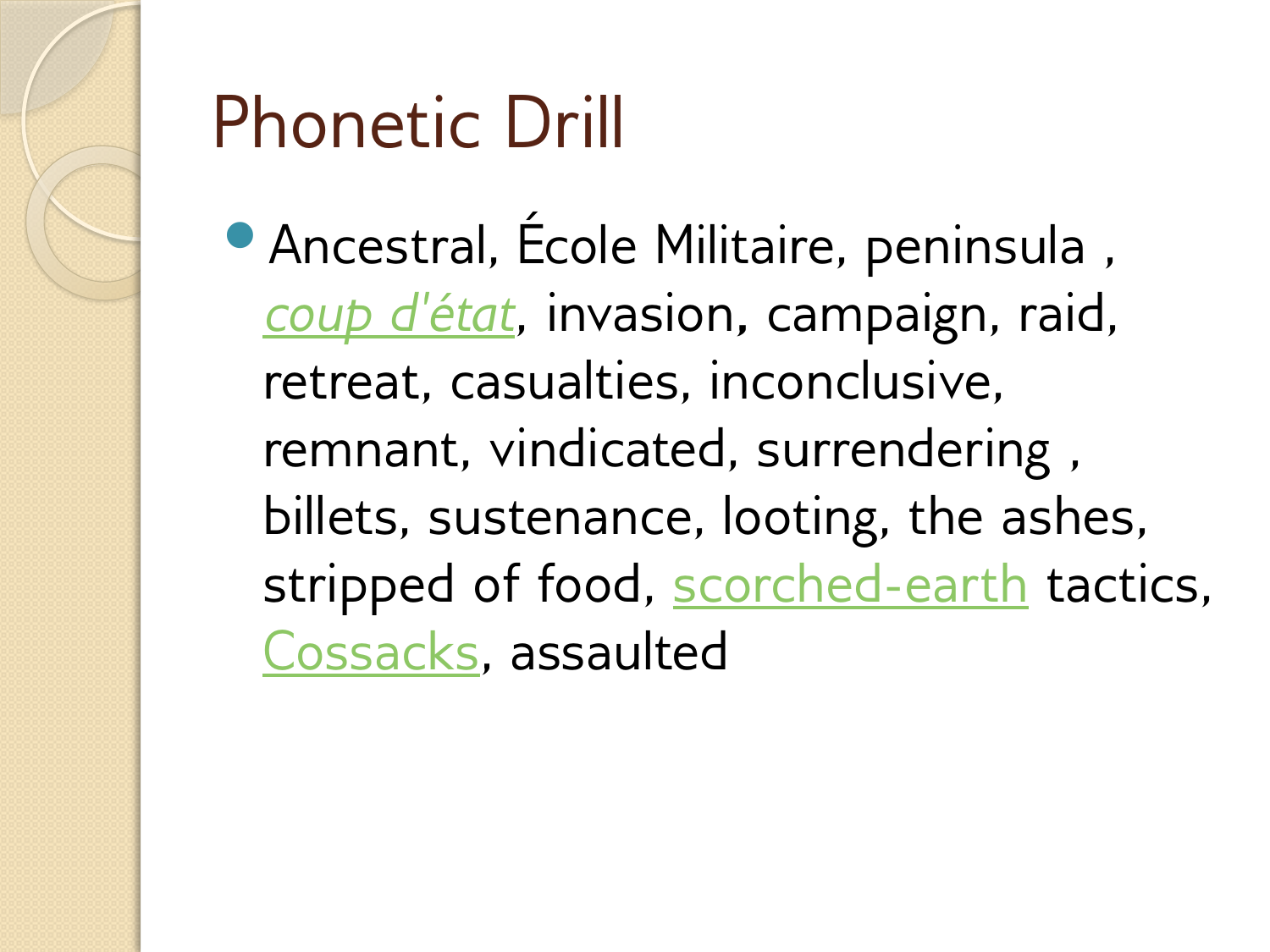

# Phonetic Drill
Ancestral, École Militaire, peninsula , coup d'état, invasion, campaign, raid, retreat, casualties, inconclusive, remnant, vindicated, surrendering , billets, sustenance, looting, the ashes, stripped of food, scorched-earth tactics, Cossacks, assaulted